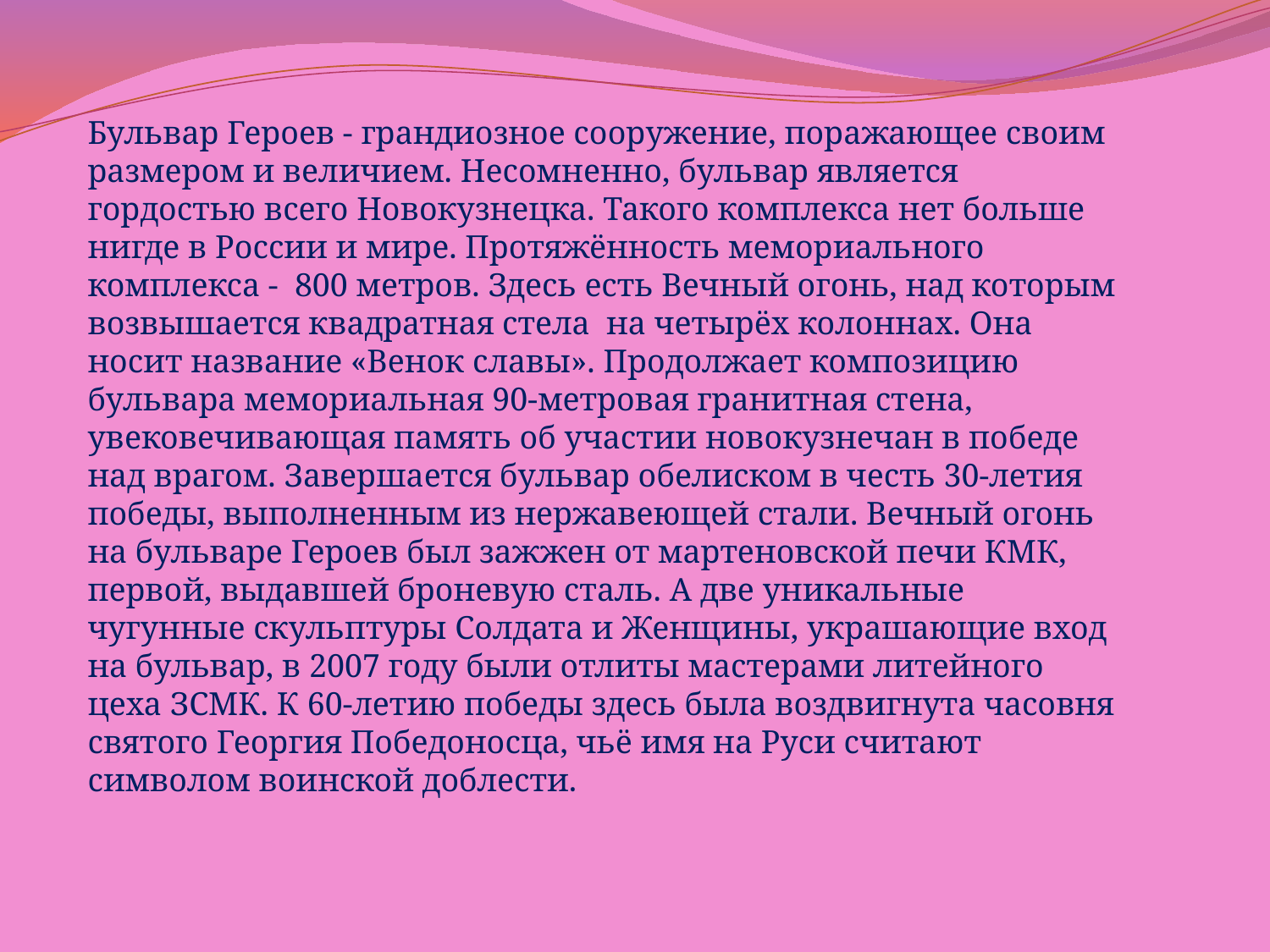

Бульвар Героев - грандиозное сооружение, поражающее своим размером и величием. Несомненно, бульвар является гордостью всего Новокузнецка. Такого комплекса нет больше нигде в России и мире. Протяжённость мемориального комплекса -  800 метров. Здесь есть Вечный огонь, над которым возвышается квадратная стела  на четырёх колоннах. Она носит название «Венок славы». Продолжает композицию бульвара мемориальная 90-метровая гранитная стена, увековечивающая память об участии новокузнечан в победе над врагом. Завершается бульвар обелиском в честь 30-летия победы, выполненным из нержавеющей стали. Вечный огонь на бульваре Героев был зажжен от мартеновской печи КМК, первой, выдавшей броневую сталь. А две уникальные чугунные скульптуры Солдата и Женщины, украшающие вход на бульвар, в 2007 году были отлиты мастерами литейного цеха ЗСМК. К 60-летию победы здесь была воздвигнута часовня святого Георгия Победоносца, чьё имя на Руси считают символом воинской доблести.